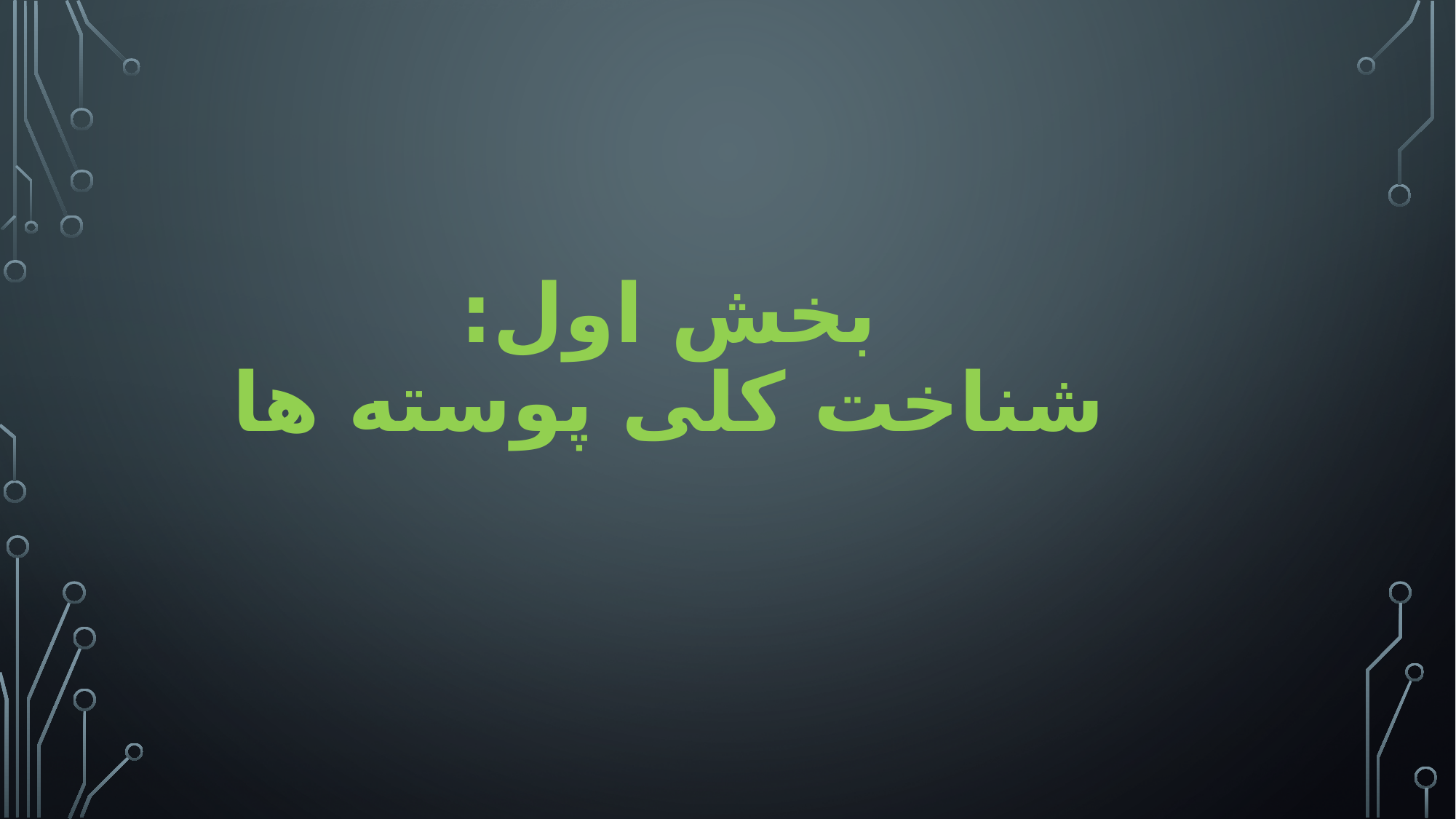

# بخش اول: شناخت کلی پوسته ها